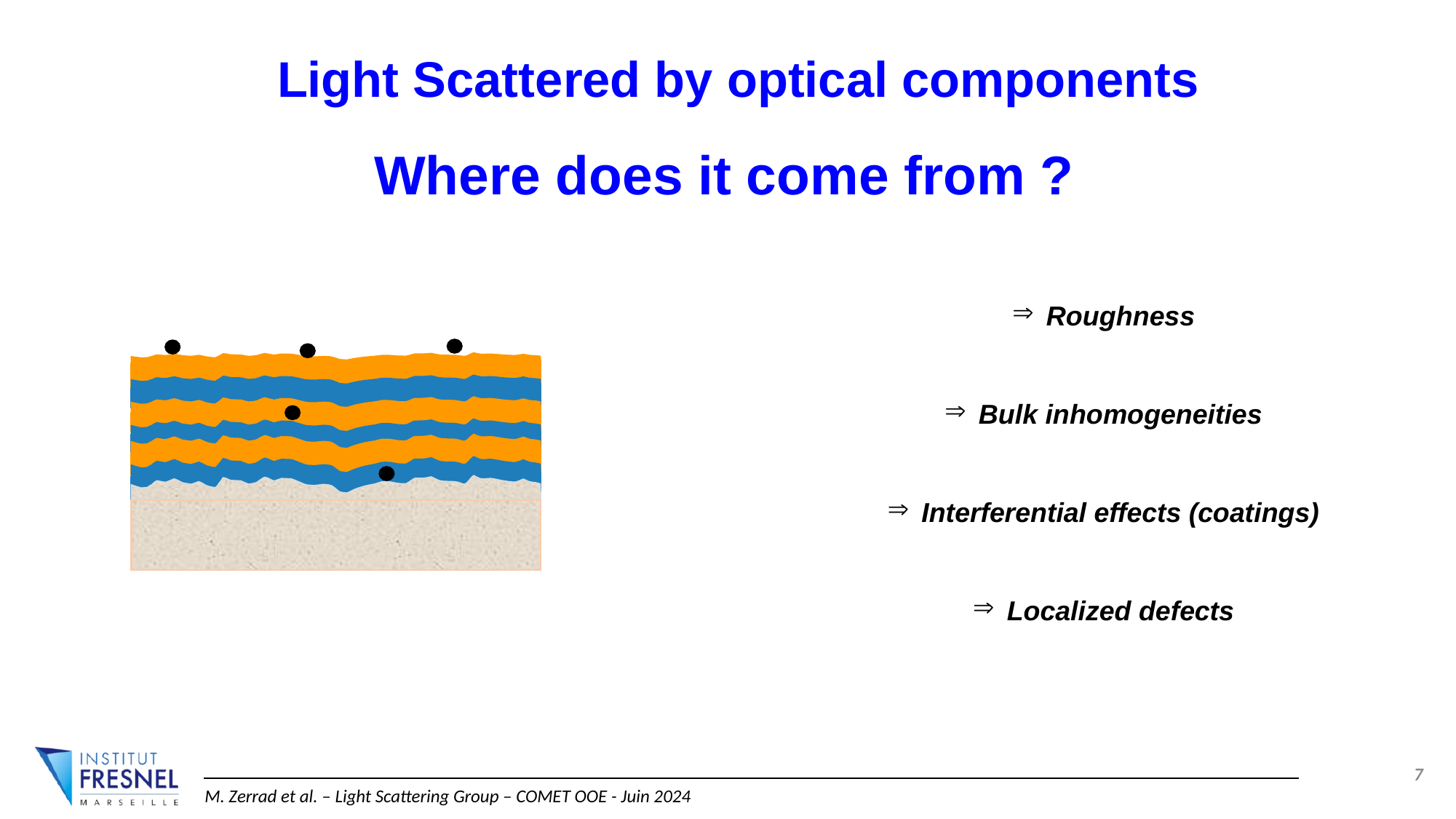

Light Scattered by optical components
 Where does it come from ?

Roughness

Bulk inhomogeneities

Interferential effects (coatings)

Localized defects